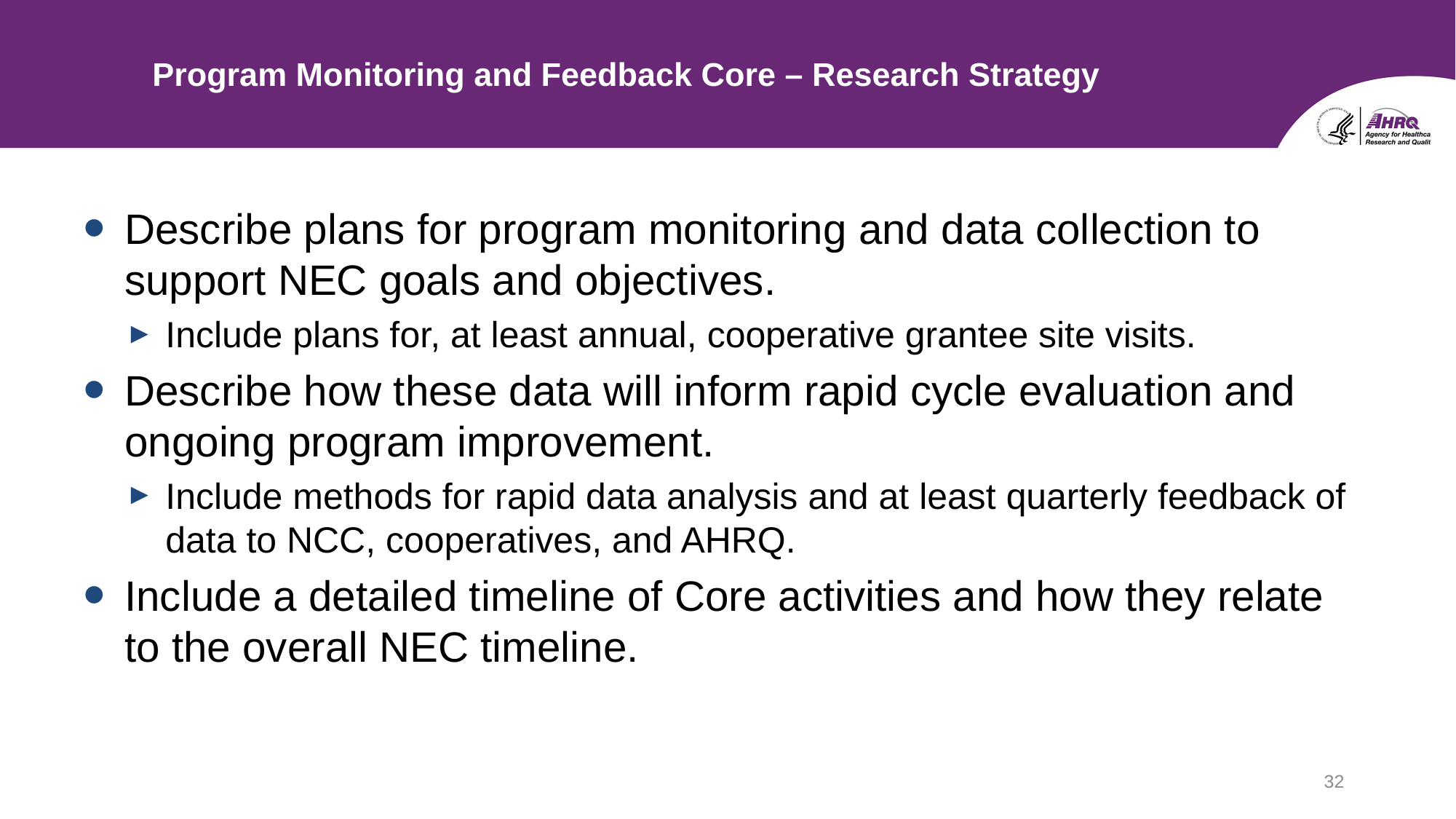

# Program Monitoring and Feedback Core – Research Strategy
Describe plans for program monitoring and data collection to support NEC goals and objectives.
Include plans for, at least annual, cooperative grantee site visits.
Describe how these data will inform rapid cycle evaluation and ongoing program improvement.
Include methods for rapid data analysis and at least quarterly feedback of data to NCC, cooperatives, and AHRQ.
Include a detailed timeline of Core activities and how they relate to the overall NEC timeline.
32